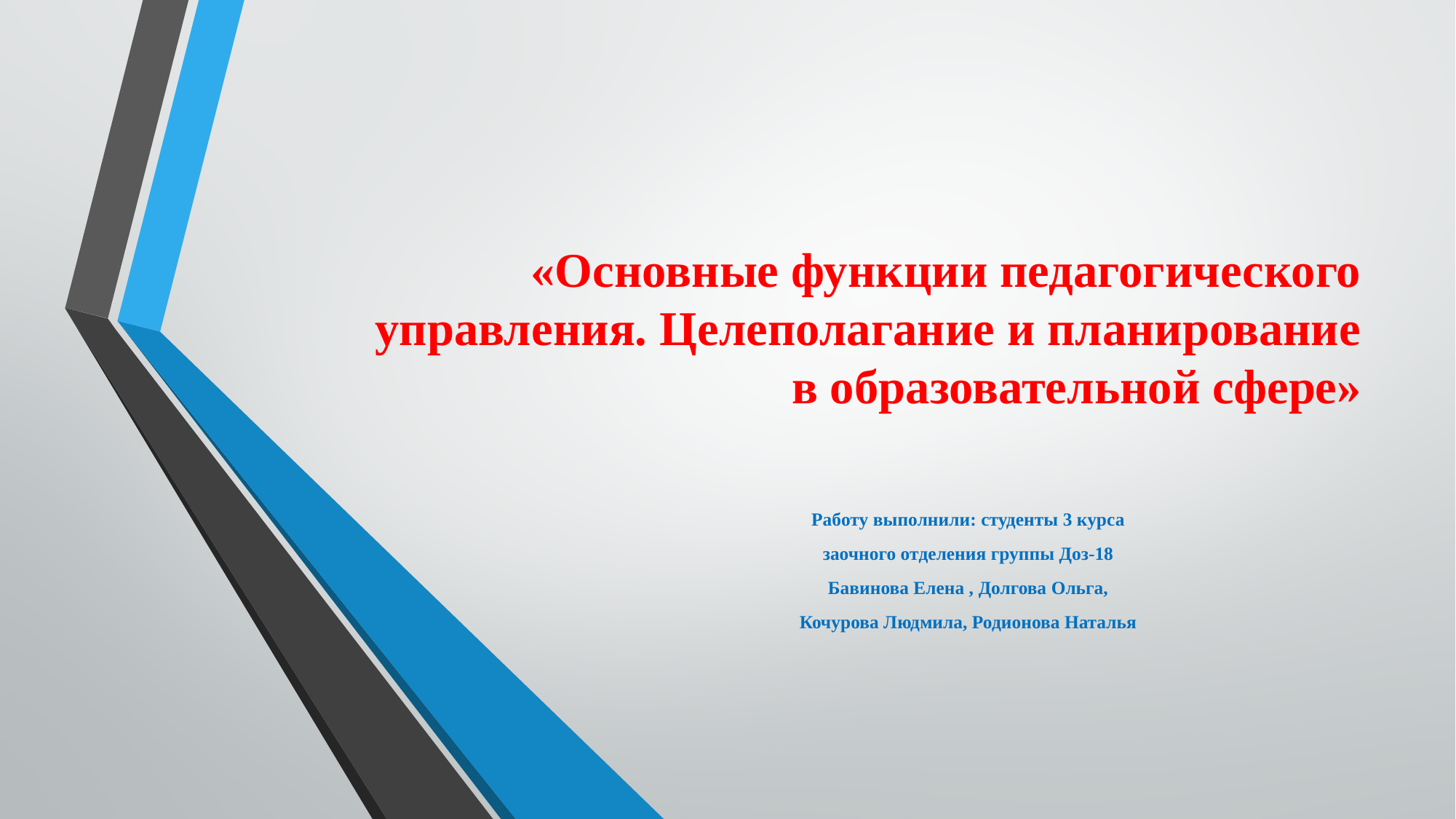

# «Основные функции педагогического управления. Целеполагание и планирование в образовательной сфере»

Работу выполнили: студенты 3 курса
заочного отделения группы Доз-18
Бавинова Елена , Долгова Ольга,
Кочурова Людмила, Родионова Наталья